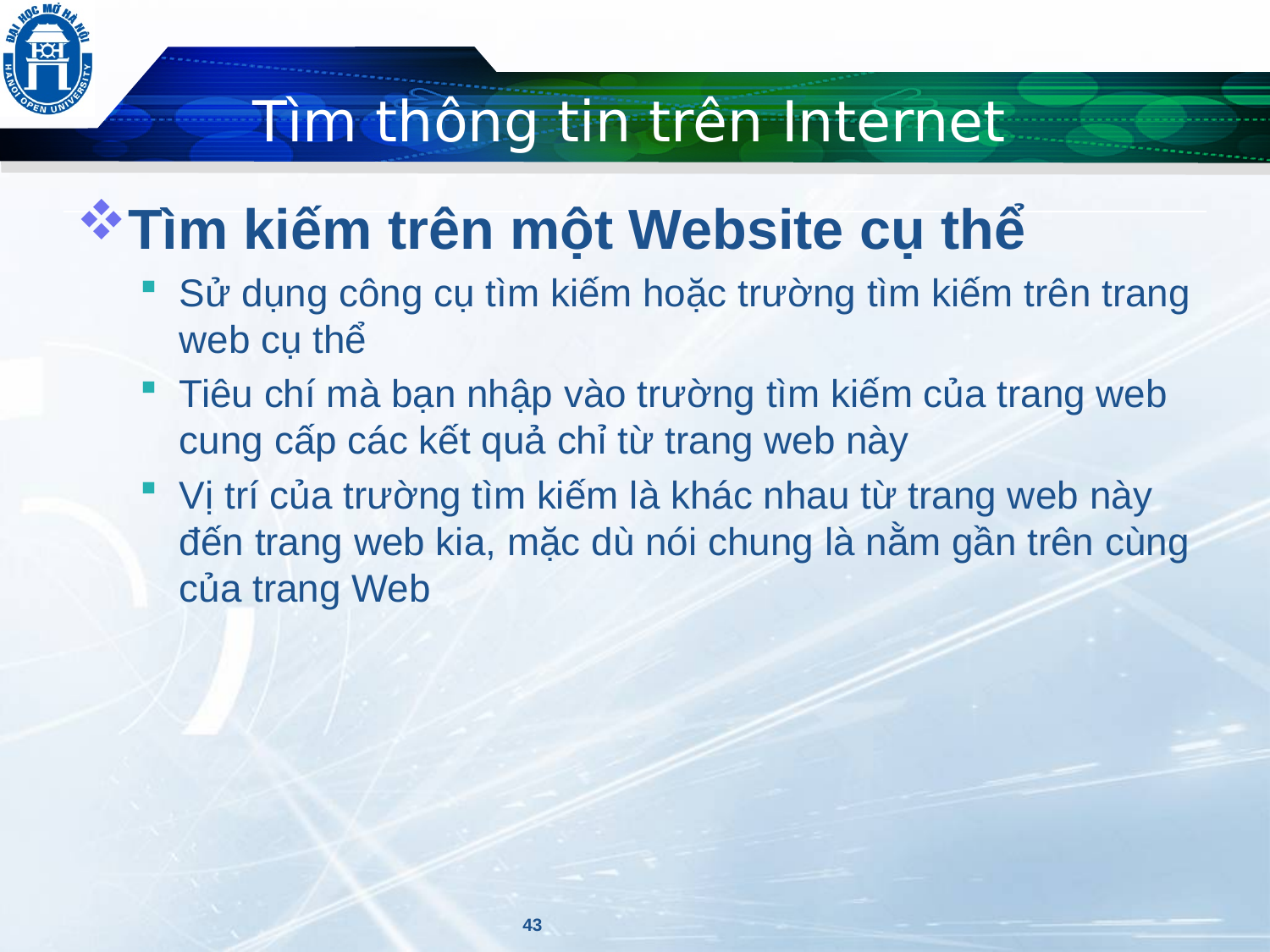

# Tìm thông tin trên Internet
Tìm kiếm trên một Website cụ thể
Sử dụng công cụ tìm kiếm hoặc trường tìm kiếm trên trang web cụ thể
Tiêu chí mà bạn nhập vào trường tìm kiếm của trang web cung cấp các kết quả chỉ từ trang web này
Vị trí của trường tìm kiếm là khác nhau từ trang web này đến trang web kia, mặc dù nói chung là nằm gần trên cùng của trang Web
43